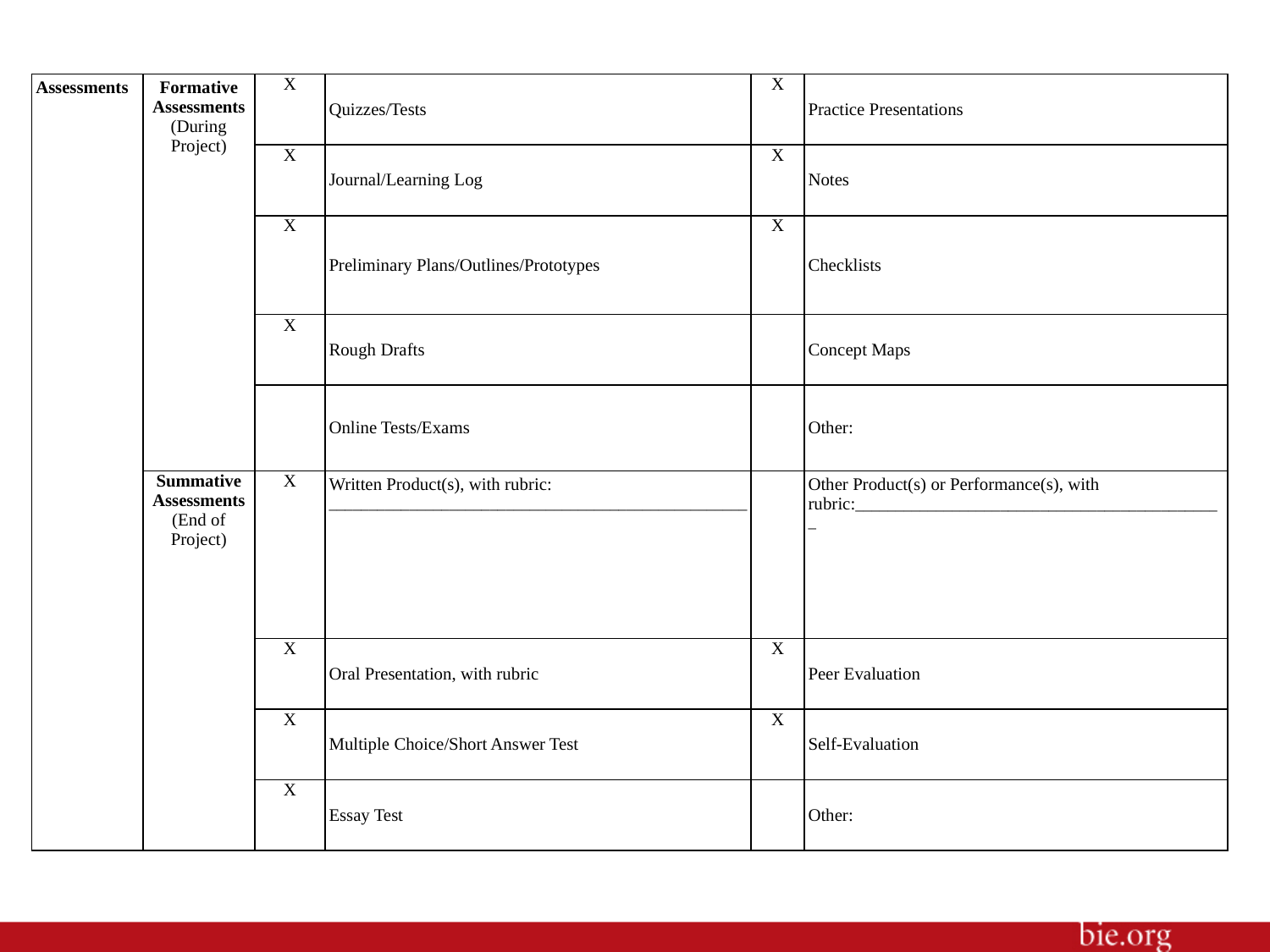

| Assessments | Formative Assessments (During Project) | X | Quizzes/Tests | X | Practice Presentations |
| --- | --- | --- | --- | --- | --- |
|  |  | X | Journal/Learning Log | X | Notes |
|  |  | X | Preliminary Plans/Outlines/Prototypes | X | Checklists |
|  |  | X | Rough Drafts |  | Concept Maps |
|  |  |  | Online Tests/Exams |  | Other: |
|  | Summative Assessments (End of Project) | X | Written Product(s), with rubric: \_\_\_\_\_\_\_\_\_\_\_\_\_\_\_\_\_\_\_\_\_\_\_\_\_\_\_\_\_\_\_\_\_\_\_\_\_\_\_\_\_\_\_\_\_\_\_\_\_\_\_\_ |  | Other Product(s) or Performance(s), with rubric:\_\_\_\_\_\_\_\_\_\_\_\_\_\_\_\_\_\_\_\_\_\_\_\_\_\_\_\_\_\_\_\_\_\_\_\_\_\_\_\_\_\_\_\_\_\_ |
|  |  | X | Oral Presentation, with rubric | X | Peer Evaluation |
|  |  | X | Multiple Choice/Short Answer Test | X | Self-Evaluation |
|  |  | X | Essay Test |  | Other: |